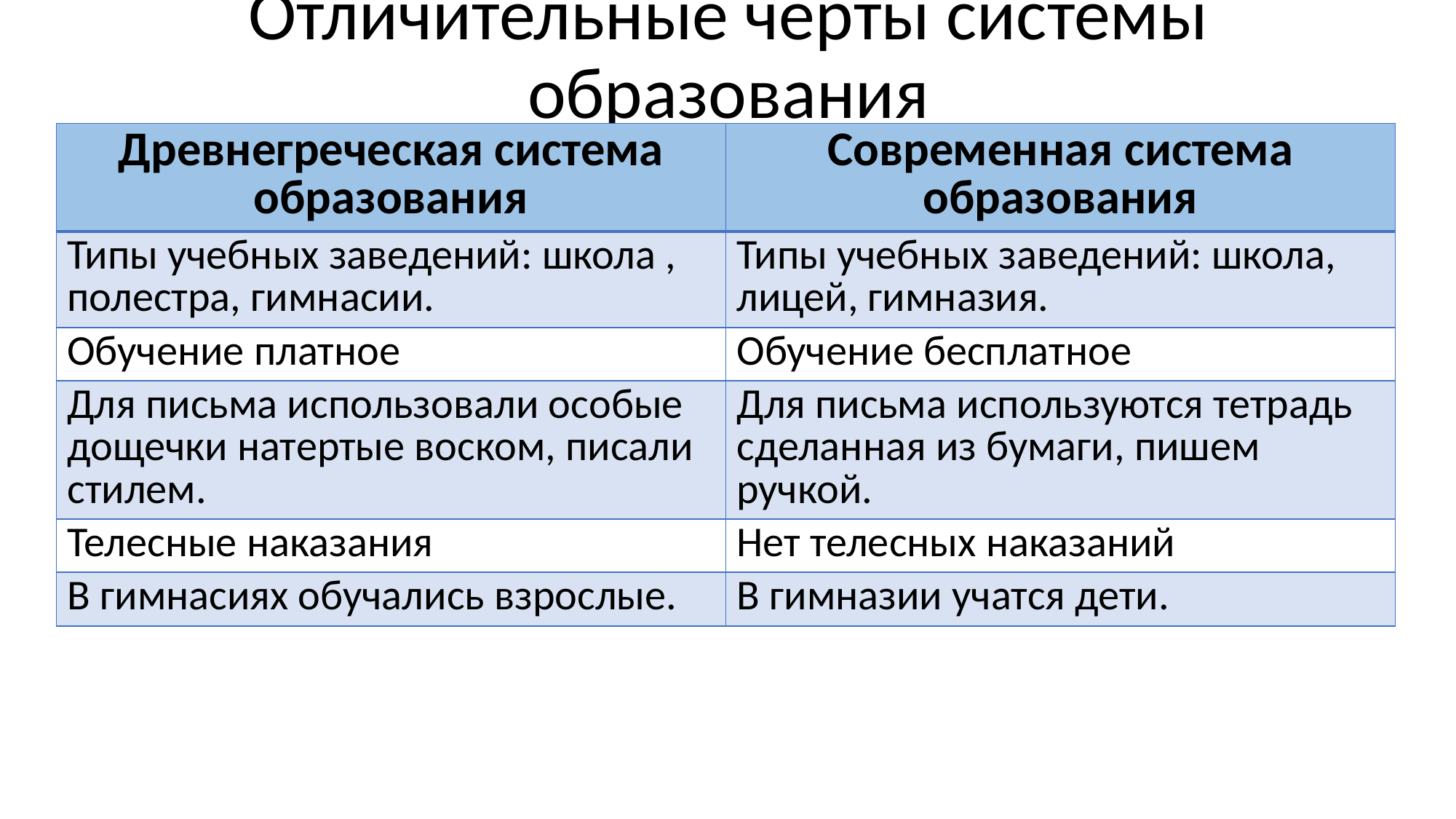

# Отличительные черты системы образования
| Древнегреческая система образования | Современная система образования |
| --- | --- |
| Типы учебных заведений: школа , полестра, гимнасии. | Типы учебных заведений: школа, лицей, гимназия. |
| Обучение платное | Обучение бесплатное |
| Для письма использовали особые дощечки натертые воском, писали стилем. | Для письма используются тетрадь сделанная из бумаги, пишем ручкой. |
| Телесные наказания | Нет телесных наказаний |
| В гимнасиях обучались взрослые. | В гимназии учатся дети. |